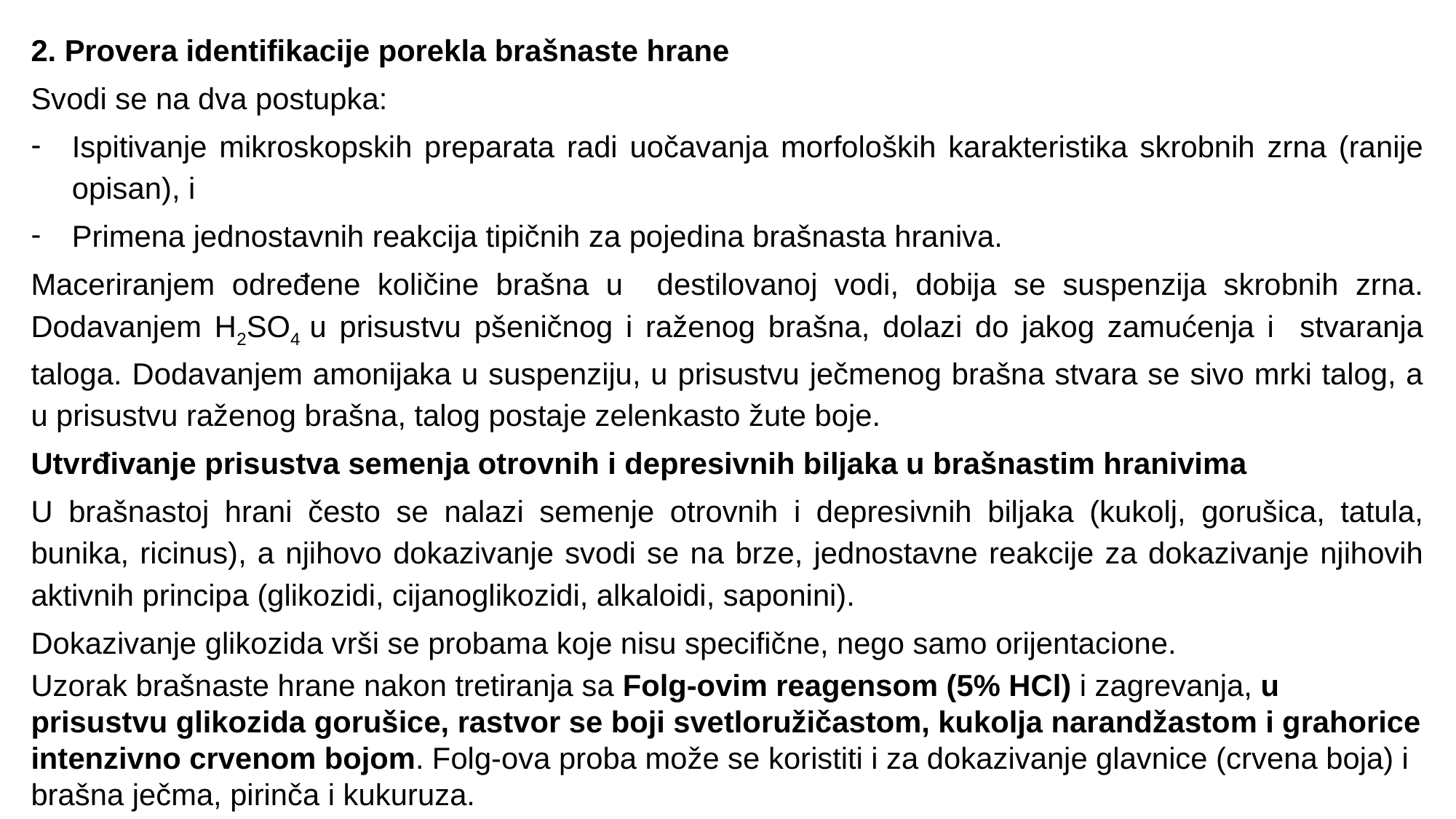

2. Provera identifikacije porekla brašnaste hrane
Svodi se na dva postupka:
Ispitivanje mikroskopskih preparata radi uočavanja morfoloških karakteristika skrobnih zrna (ranije opisan), i
Primena jednostavnih reakcija tipičnih za pojedina brašnasta hraniva.
Maceriranjem određene količine brašna u  destilovanoj vodi, dobija se suspenzija skrobnih zrna. Dodavanjem H2SO4 u prisustvu pšeničnog i raženog brašna, dolazi do jakog zamućenja i  stvaranja taloga. Dodavanjem amonijaka u suspenziju, u prisustvu ječmenog brašna stvara se sivo mrki talog, a u prisustvu raženog brašna, talog postaje zelenkasto žute boje.
Utvrđivanje prisustva semenja otrovnih i depresivnih biljaka u brašnastim hranivima
U brašnastoj hrani često se nalazi semenje otrovnih i depresivnih biljaka (kukolj, gorušica, tatula, bunika, ricinus), a njihovo dokazivanje svodi se na brze, jednostavne reakcije za dokazivanje njihovih aktivnih principa (glikozidi, cijanoglikozidi, alkaloidi, saponini).
Dokazivanje glikozida vrši se probama koje nisu specifične, nego samo orijentacione.
Uzorak brašnaste hrane nakon tretiranja sa Folg-ovim reagensom (5% HCl) i zagrevanja, u prisustvu glikozida gorušice, rastvor se boji svetloružičastom, kukolja narandžastom i grahorice intenzivno crvenom bojom. Folg-ova proba može se koristiti i za dokazivanje glavnice (crvena boja) i brašna ječma, pirinča i kukuruza.